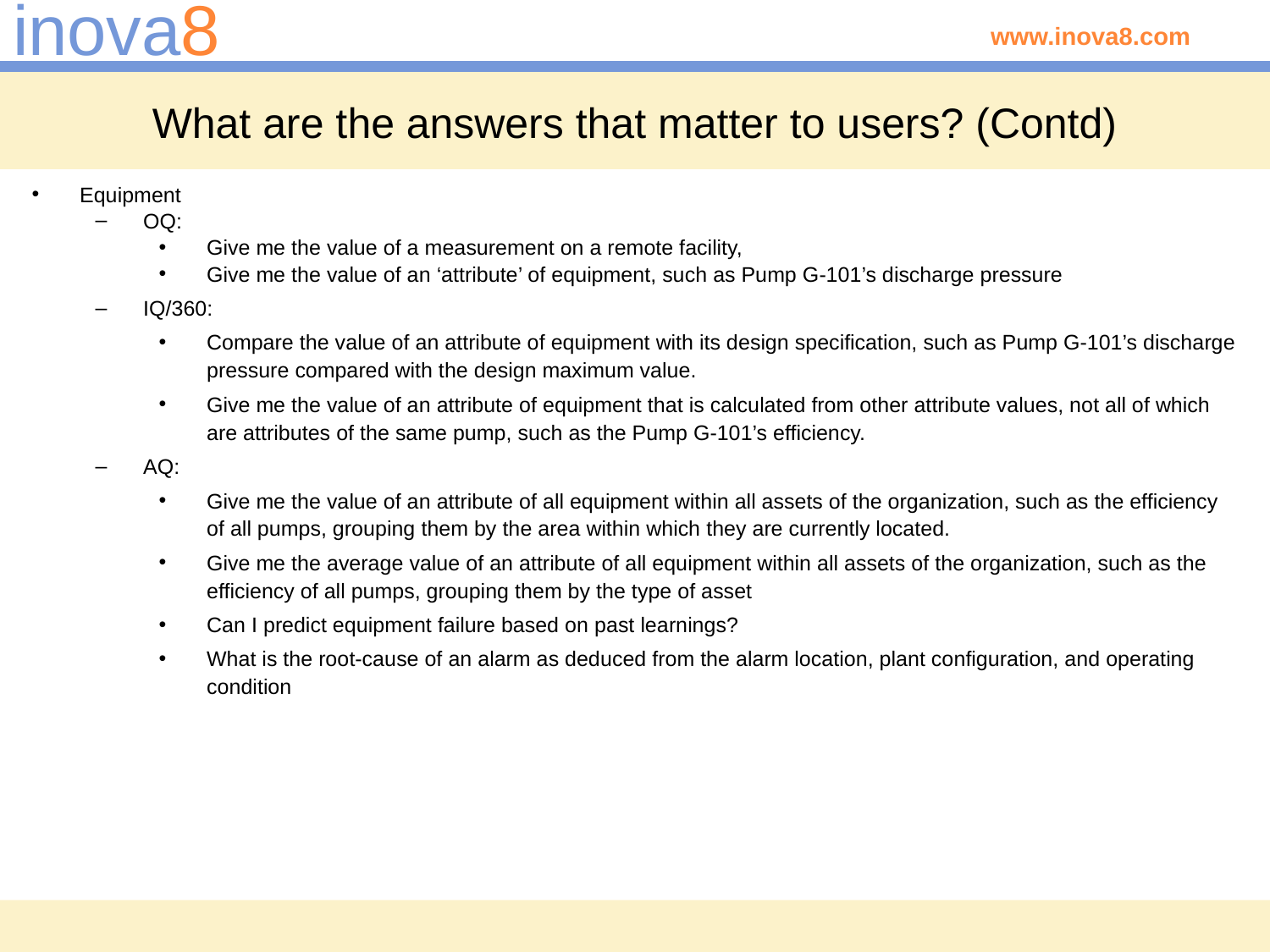

# What are the answers that matter to users? (Contd)
Equipment
OQ:
Give me the value of a measurement on a remote facility,
Give me the value of an ‘attribute’ of equipment, such as Pump G-101’s discharge pressure
IQ/360:
Compare the value of an attribute of equipment with its design specification, such as Pump G-101’s discharge pressure compared with the design maximum value.
Give me the value of an attribute of equipment that is calculated from other attribute values, not all of which are attributes of the same pump, such as the Pump G-101’s efficiency.
AQ:
Give me the value of an attribute of all equipment within all assets of the organization, such as the efficiency of all pumps, grouping them by the area within which they are currently located.
Give me the average value of an attribute of all equipment within all assets of the organization, such as the efficiency of all pumps, grouping them by the type of asset
Can I predict equipment failure based on past learnings?
What is the root-cause of an alarm as deduced from the alarm location, plant configuration, and operating condition